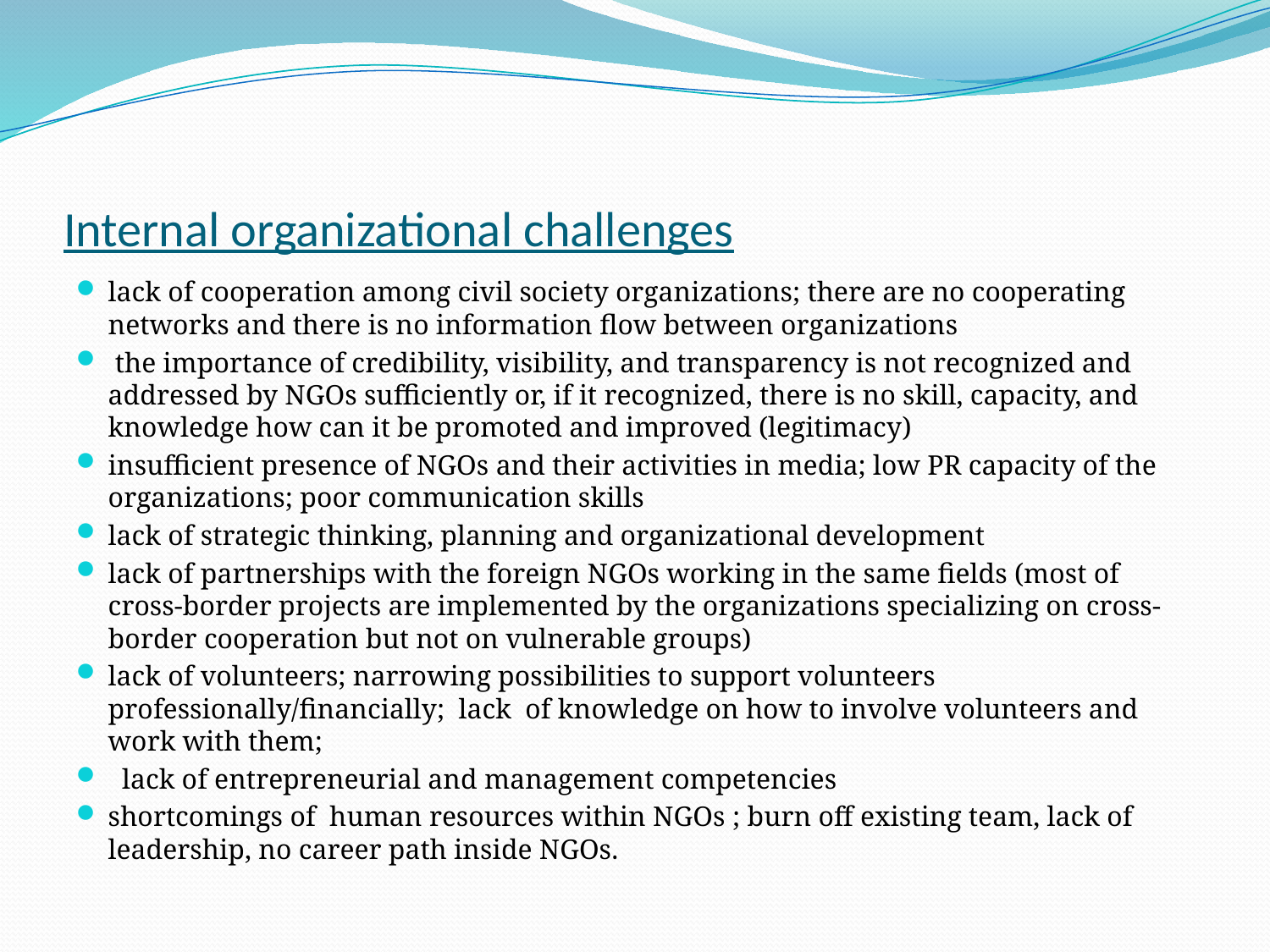

# Internal organizational challenges
lack of cooperation among civil society organizations; there are no cooperating networks and there is no information flow between organizations
 the importance of credibility, visibility, and transparency is not recognized and addressed by NGOs sufficiently or, if it recognized, there is no skill, capacity, and knowledge how can it be promoted and improved (legitimacy)
insufficient presence of NGOs and their activities in media; low PR capacity of the organizations; poor communication skills
lack of strategic thinking, planning and organizational development
lack of partnerships with the foreign NGOs working in the same fields (most of cross-border projects are implemented by the organizations specializing on cross-border cooperation but not on vulnerable groups)
lack of volunteers; narrowing possibilities to support volunteers professionally/financially;  lack  of knowledge on how to involve volunteers and  work with them;
  lack of entrepreneurial and management competencies
shortcomings of  human resources within NGOs ; burn off existing team, lack of leadership, no career path inside NGOs.